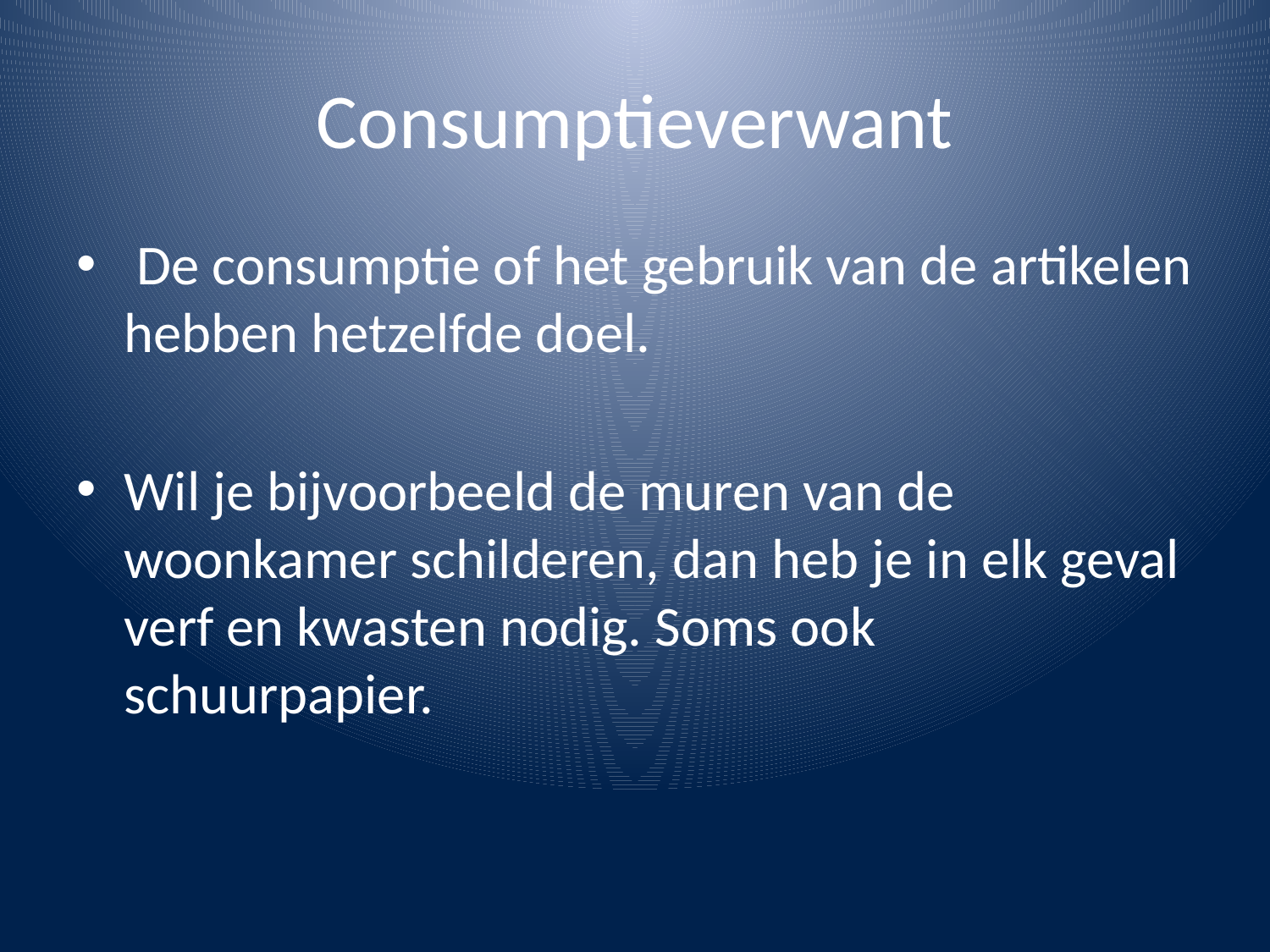

# Consumptieverwant
 De consumptie of het gebruik van de artikelen hebben hetzelfde doel.

Wil je bijvoorbeeld de muren van de woonkamer schilderen, dan heb je in elk geval verf en kwasten nodig. Soms ook schuurpapier.